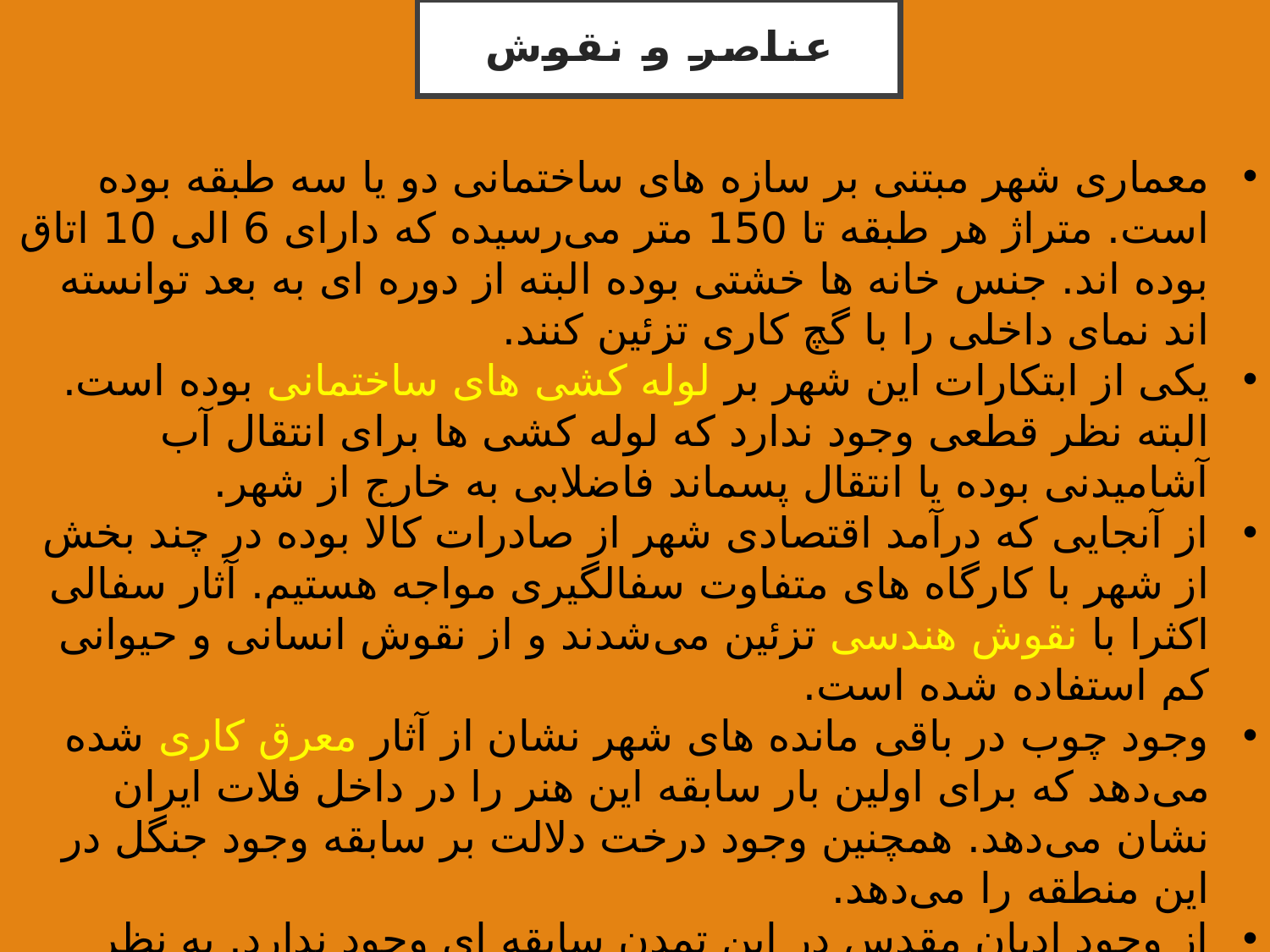

# عناصر و نقوش
معماری شهر مبتنی بر سازه های ساختمانی دو یا سه طبقه بوده است. متراژ هر طبقه تا 150 متر می‌رسیده که دارای 6 الی 10 اتاق بوده اند. جنس خانه ها خشتی بوده البته از دوره ای به بعد توانسته اند نمای داخلی را با گچ کاری تزئین کنند.
یکی از ابتکارات این شهر بر لوله کشی های ساختمانی بوده است. البته نظر قطعی وجود ندارد که لوله کشی ها برای انتقال آب آشامیدنی بوده یا انتقال پسماند فاضلابی به خارج از شهر.
از آنجایی که درآمد اقتصادی شهر از صادرات کالا بوده در چند بخش از شهر با کارگاه های متفاوت سفالگیری مواجه هستیم. آثار سفالی اکثرا با نقوش هندسی تزئین می‌شدند و از نقوش انسانی و حیوانی کم استفاده شده است.
وجود چوب در باقی مانده های شهر نشان از آثار معرق کاری شده می‌دهد که برای اولین بار سابقه این هنر را در داخل فلات ایران نشان می‌دهد. همچنین وجود درخت دلالت بر سابقه وجود جنگل در این منطقه را می‌دهد.
از وجود ادیان مقدس در این تمدن سابقه ای وجود ندارد. به نظر می‌آید نور و خورشید برای آن ها مقدس بوده است به طوری که در دفن همیشه سر جسد به سمت نور بوده است.
همچنین وجود مجسمه های متعدد گاو احتمال پرستش این حیوان را افزایش می‌دهد.

.